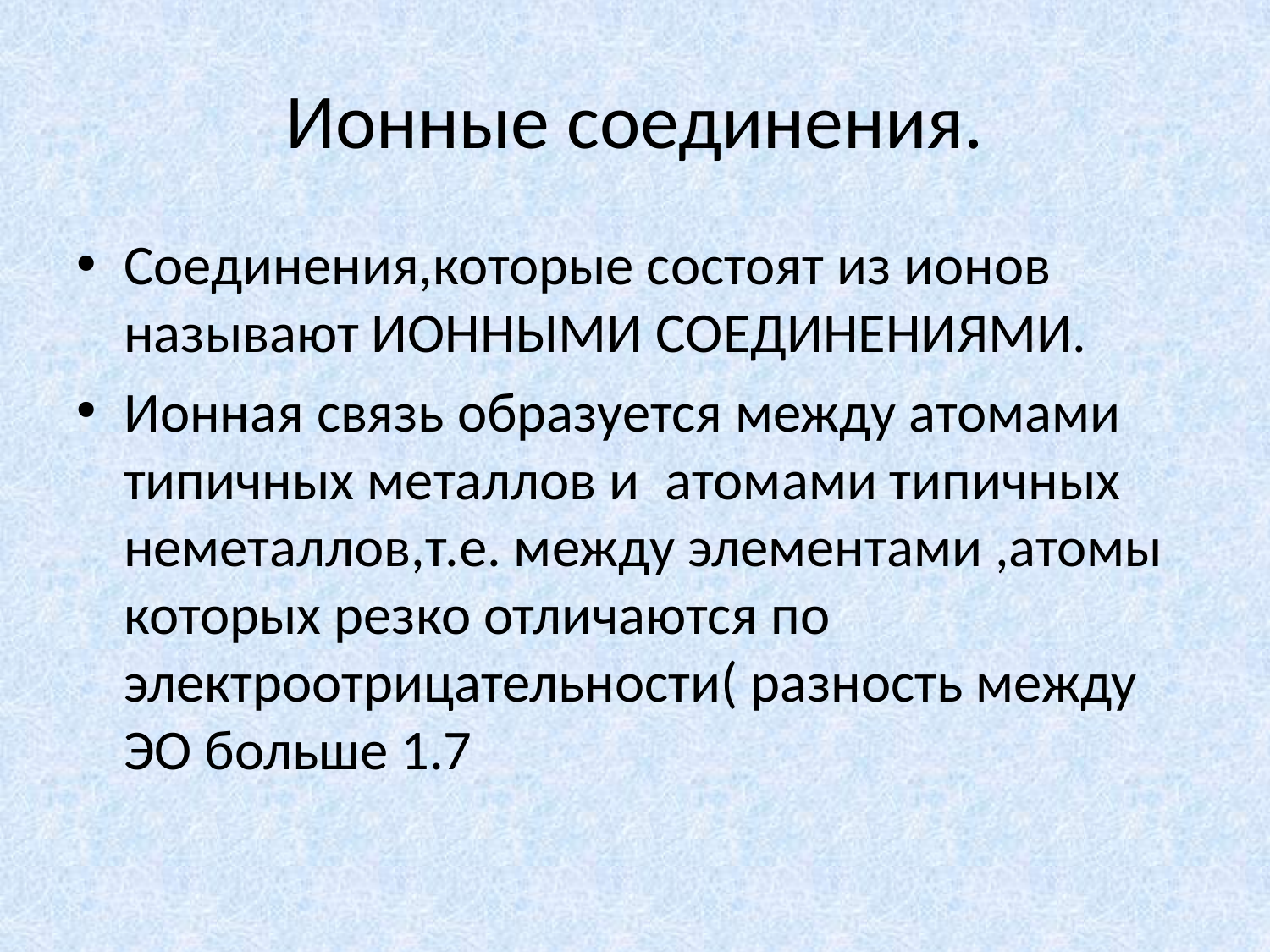

# Ионные соединения.
Соединения,которые состоят из ионов называют ИОННЫМИ СОЕДИНЕНИЯМИ.
Ионная связь образуется между атомами типичных металлов и  атомами типичных неметаллов,т.е. между элементами ,атомы  которых резко отличаются по электроотрицательности( разность между ЭО больше 1.7